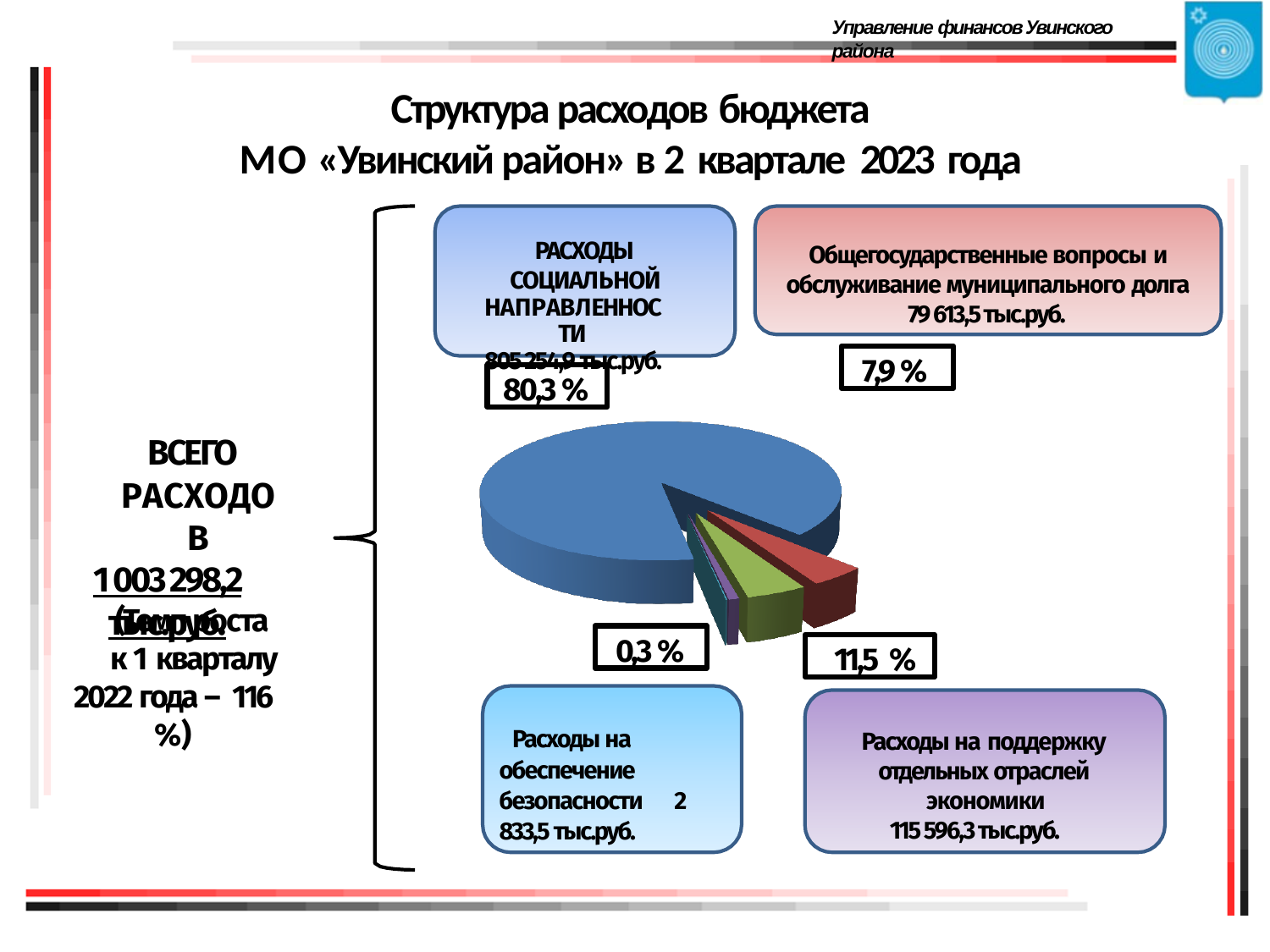

Управление финансов Увинского района

# Структура расходов бюджета
МО «Увинский район» в 2  квартале  2023  года

РАСХОДЫ  СОЦИАЛЬНОЙ
НАПРАВЛЕННОСТИ
805 254,9 тыс.руб.
Общегосударственные вопросы и
обслуживание муниципального долга
79 613,5 тыс.руб.
7,9 %
80,3 %

ВСЕГО  РАСХОДОВ
1 003 298,2 тыс.руб.
(Темп роста  к 1 кварталу
2022 года – 116 %)
0,3 %
11,5  %

Расходы на  обеспечение  безопасности       2 833,5 тыс.руб.
Расходы на поддержку  отдельных отраслей  экономики
115 596,3 тыс.руб.